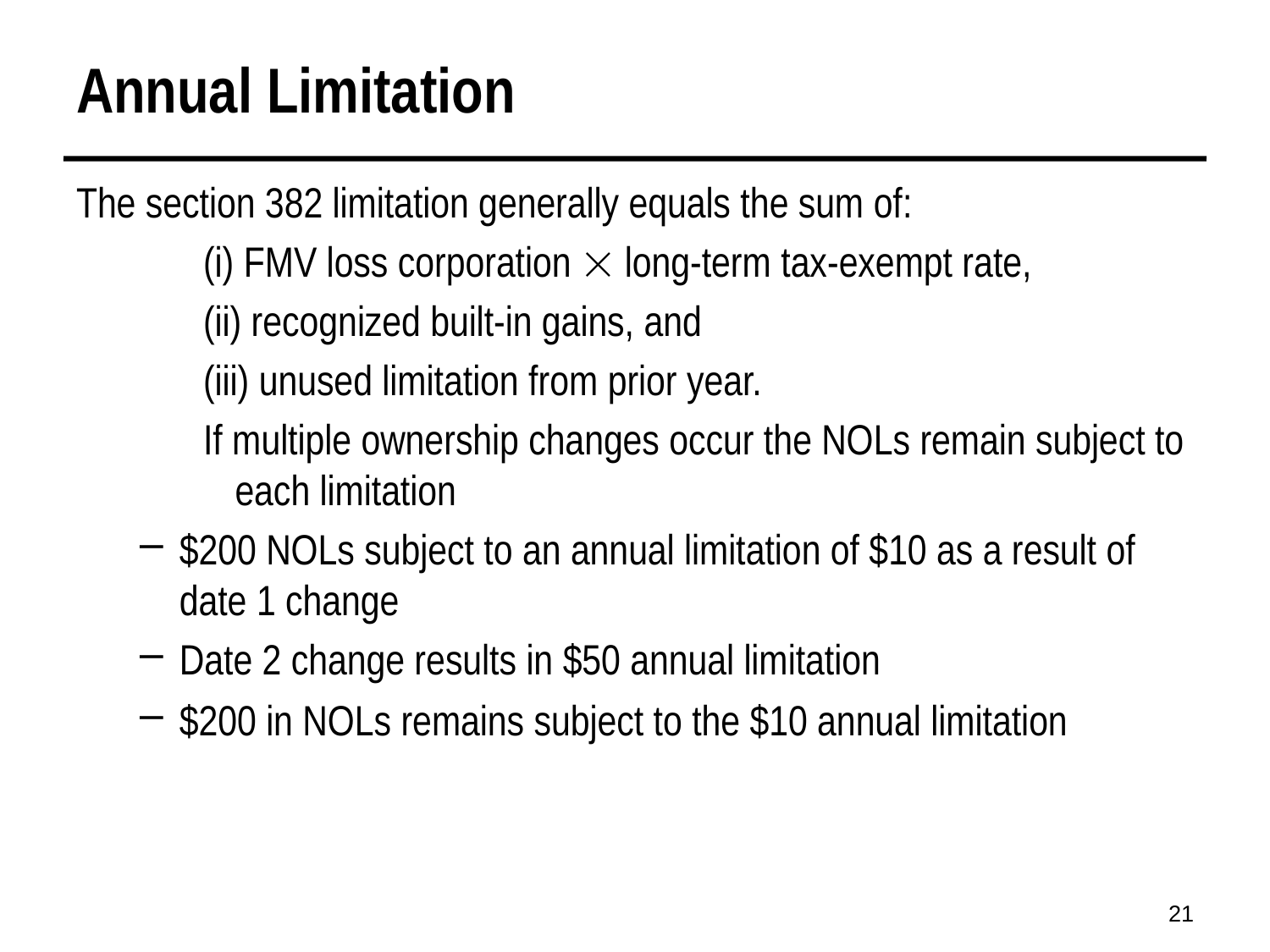

Annual Limitation
The section 382 limitation generally equals the sum of:
(i) FMV loss corporation × long-term tax-exempt rate,
(ii) recognized built-in gains, and
(iii) unused limitation from prior year.
If multiple ownership changes occur the NOLs remain subject to each limitation
$200 NOLs subject to an annual limitation of $10 as a result of date 1 change
Date 2 change results in $50 annual limitation
$200 in NOLs remains subject to the $10 annual limitation

21